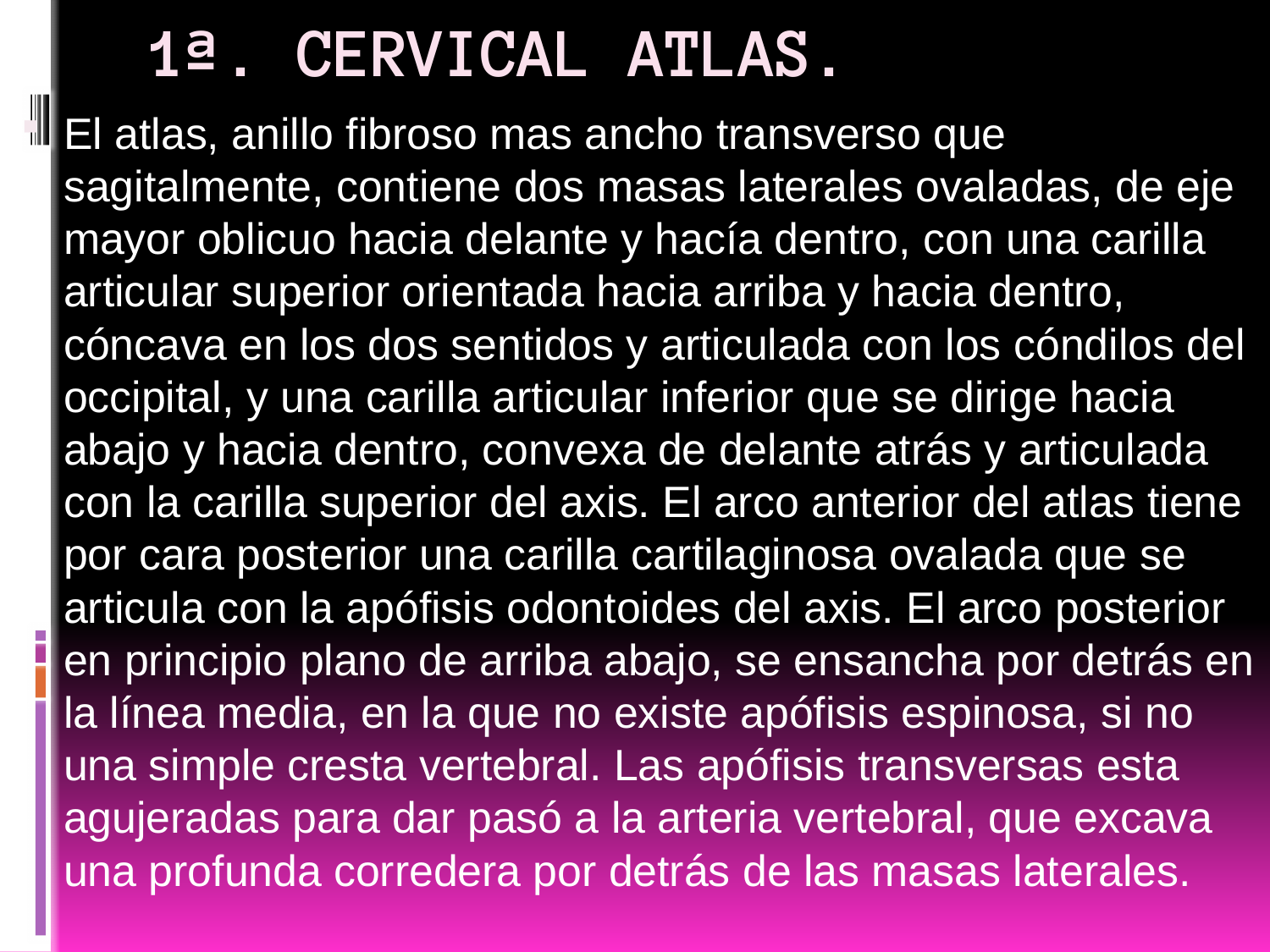

# 1ª. CERVICAL ATLAS.
El atlas, anillo fibroso mas ancho transverso que sagitalmente, contiene dos masas laterales ovaladas, de eje mayor oblicuo hacia delante y hacía dentro, con una carilla articular superior orientada hacia arriba y hacia dentro, cóncava en los dos sentidos y articulada con los cóndilos del occipital, y una carilla articular inferior que se dirige hacia abajo y hacia dentro, convexa de delante atrás y articulada con la carilla superior del axis. El arco anterior del atlas tiene por cara posterior una carilla cartilaginosa ovalada que se articula con la apófisis odontoides del axis. El arco posterior en principio plano de arriba abajo, se ensancha por detrás en la línea media, en la que no existe apófisis espinosa, si no una simple cresta vertebral. Las apófisis transversas esta agujeradas para dar pasó a la arteria vertebral, que excava una profunda corredera por detrás de las masas laterales.